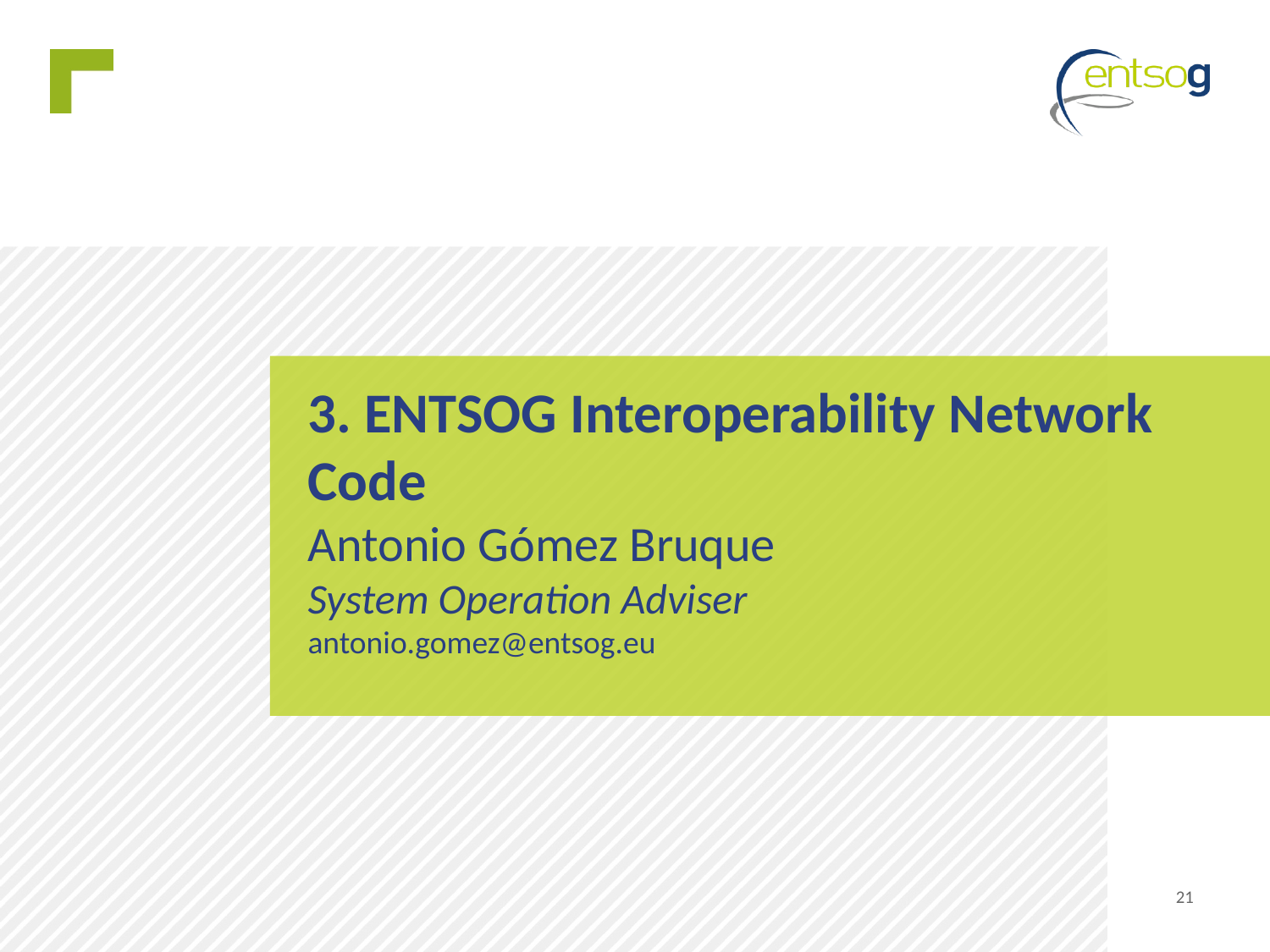

# 3. ENTSOG Interoperability Network Code Antonio Gómez Bruque System Operation Adviser antonio.gomez@entsog.eu
21